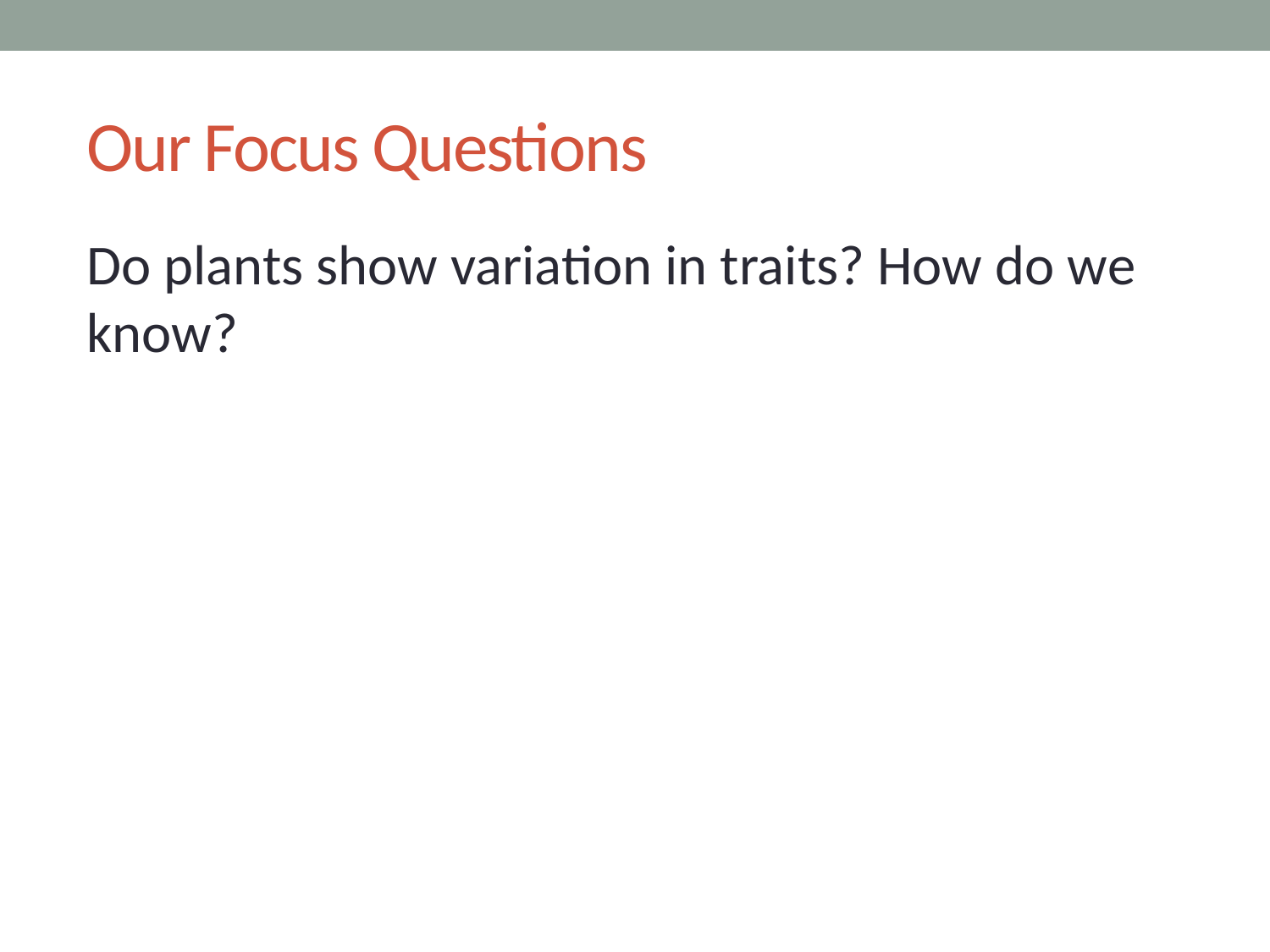

# Our Focus Questions
Do plants show variation in traits? How do we know?